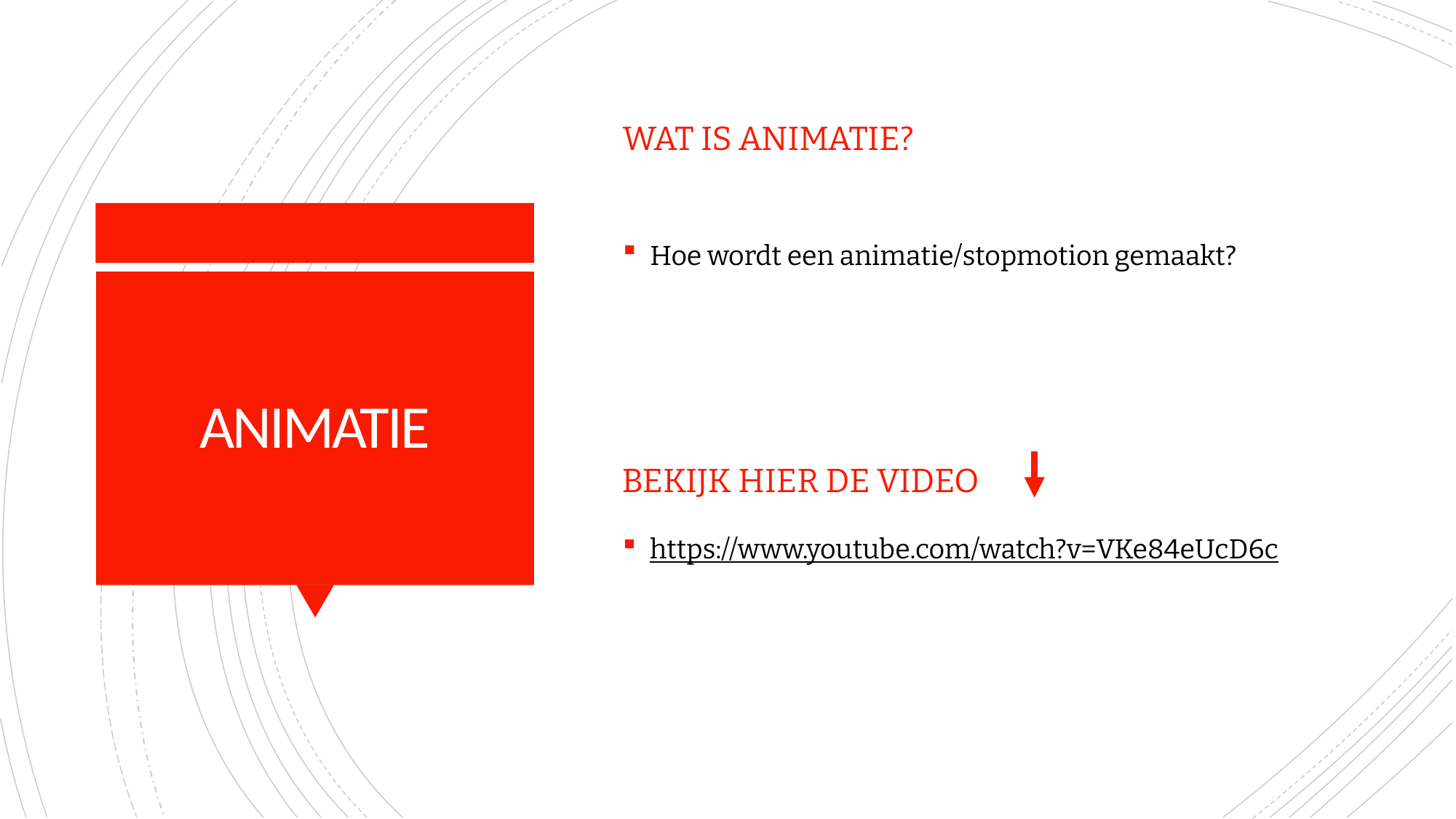

WAT IS ANIMATIE?

Hoe wordt een animatie/stopmotion gemaakt?
# ANIMATIE
Bekijk hier de video
https://www.youtube.com/watch?v=VKe84eUcD6c